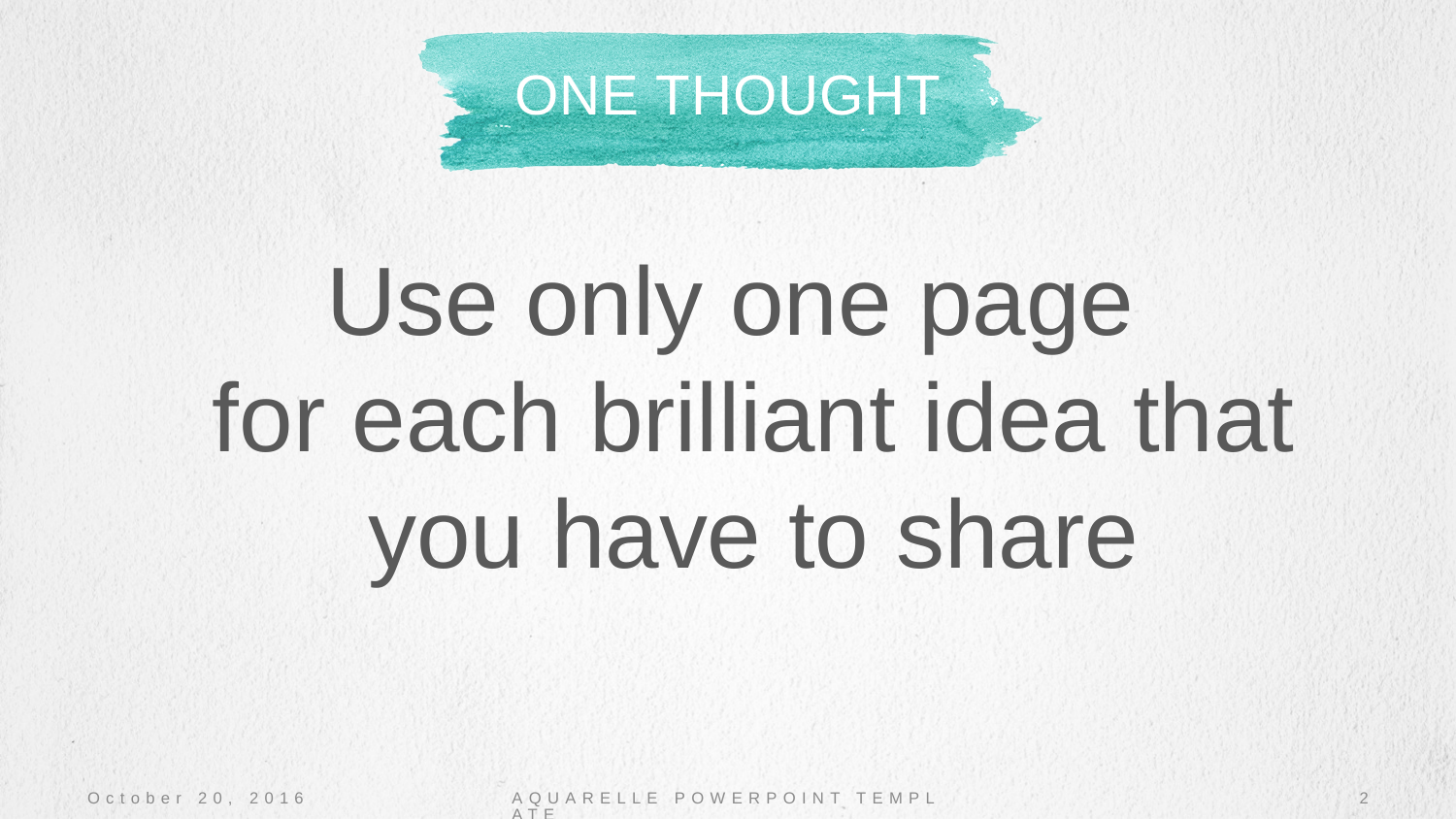

# One thought
Use only one page
for each brilliant idea that you have to share

October 20, 2016
AQUARELLE POWERPOINT TEMPLATE
2